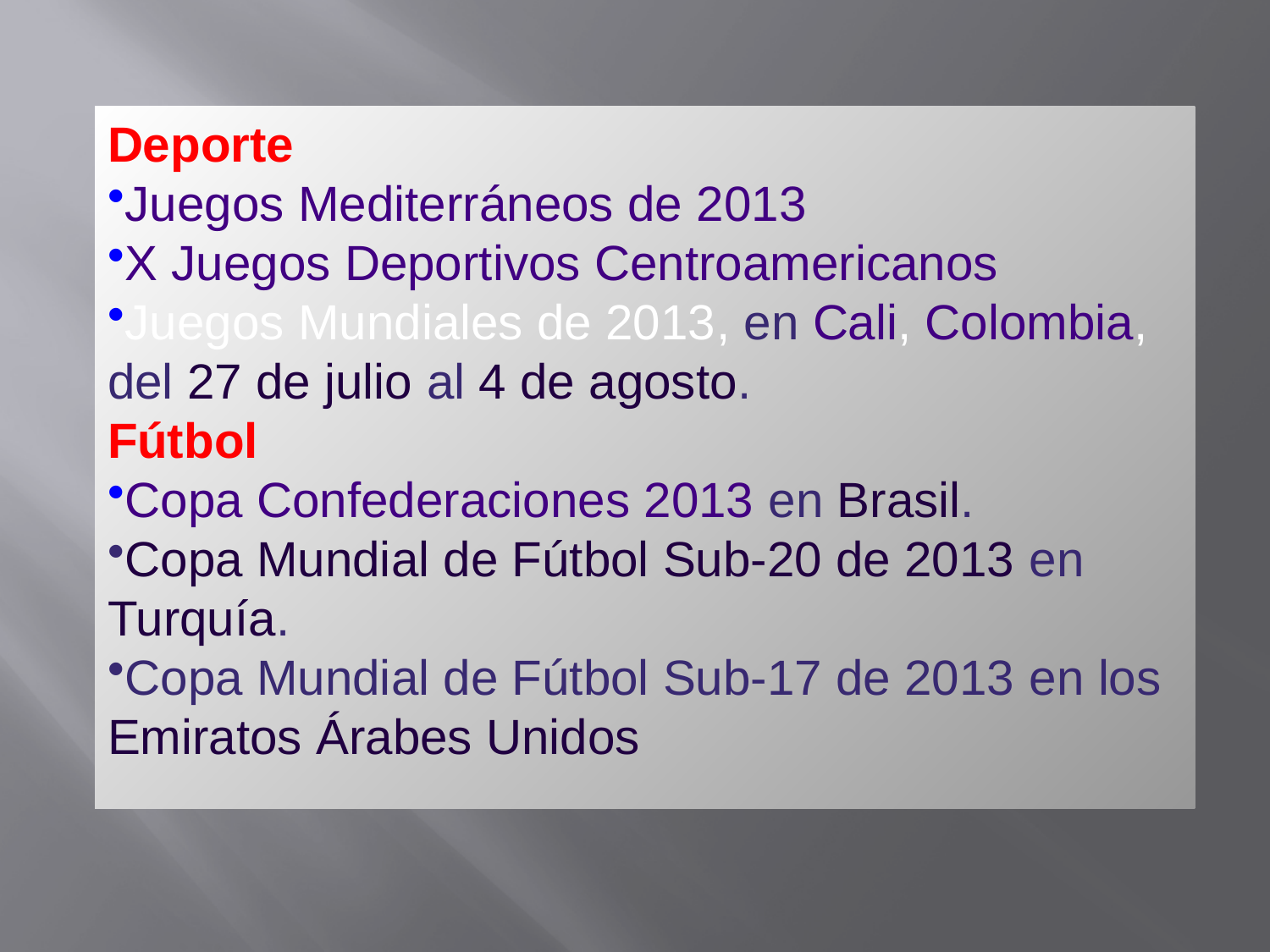

Deporte
Juegos Mediterráneos de 2013
X Juegos Deportivos Centroamericanos
Juegos Mundiales de 2013, en Cali, Colombia, del 27 de julio al 4 de agosto.
Fútbol
Copa Confederaciones 2013 en Brasil.
Copa Mundial de Fútbol Sub-20 de 2013 en Turquía.
Copa Mundial de Fútbol Sub-17 de 2013 en los Emiratos Árabes Unidos